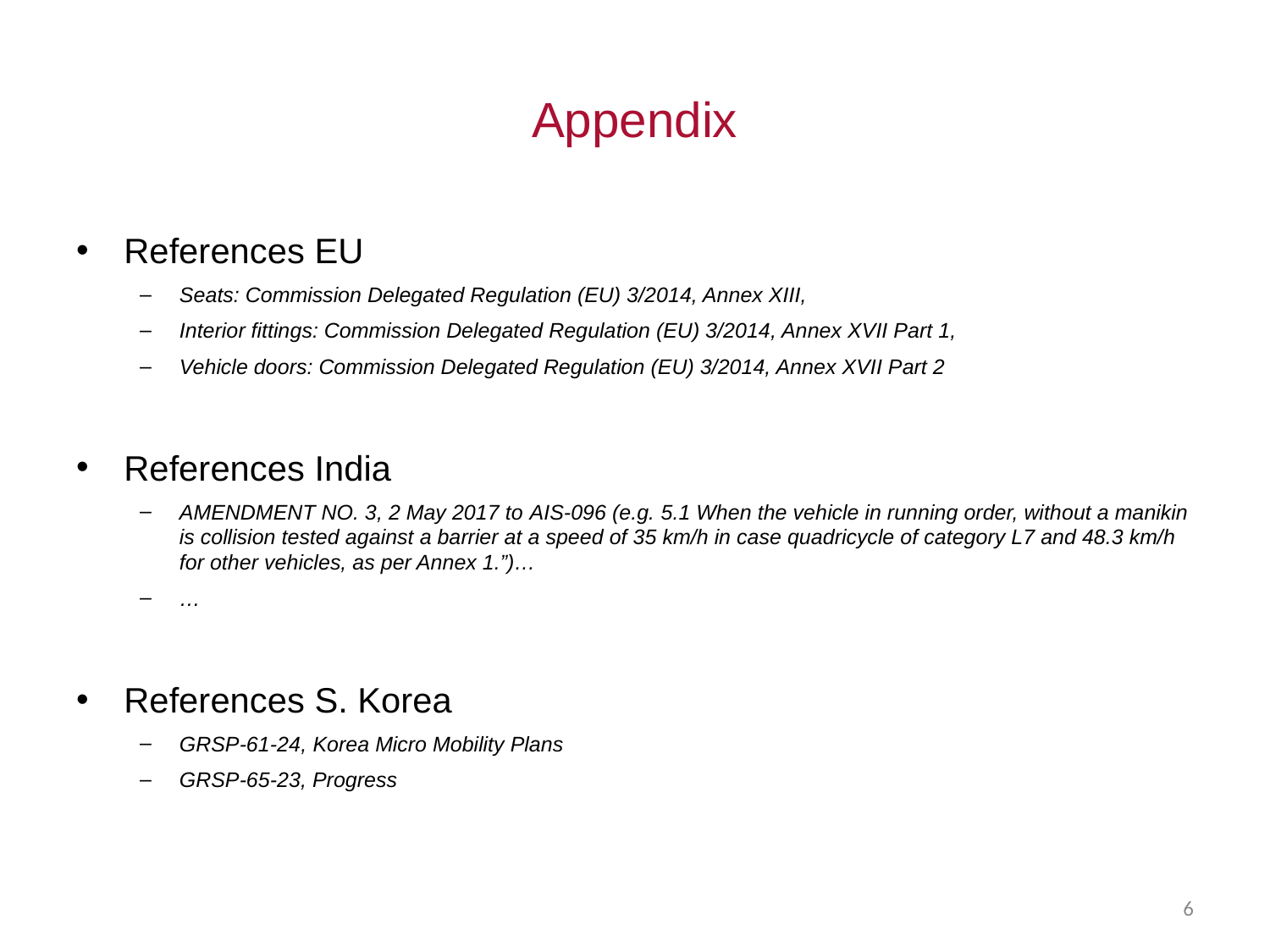

# Appendix
References EU
Seats: Commission Delegated Regulation (EU) 3/2014, Annex XIII,
Interior fittings: Commission Delegated Regulation (EU) 3/2014, Annex XVII Part 1,
Vehicle doors: Commission Delegated Regulation (EU) 3/2014, Annex XVII Part 2

References India
AMENDMENT NO. 3, 2 May 2017 to AIS-096 (e.g. 5.1 When the vehicle in running order, without a manikin is collision tested against a barrier at a speed of 35 km/h in case quadricycle of category L7 and 48.3 km/h for other vehicles, as per Annex 1.”)…
…

References S. Korea
GRSP-61-24, Korea Micro Mobility Plans
GRSP-65-23, Progress

6